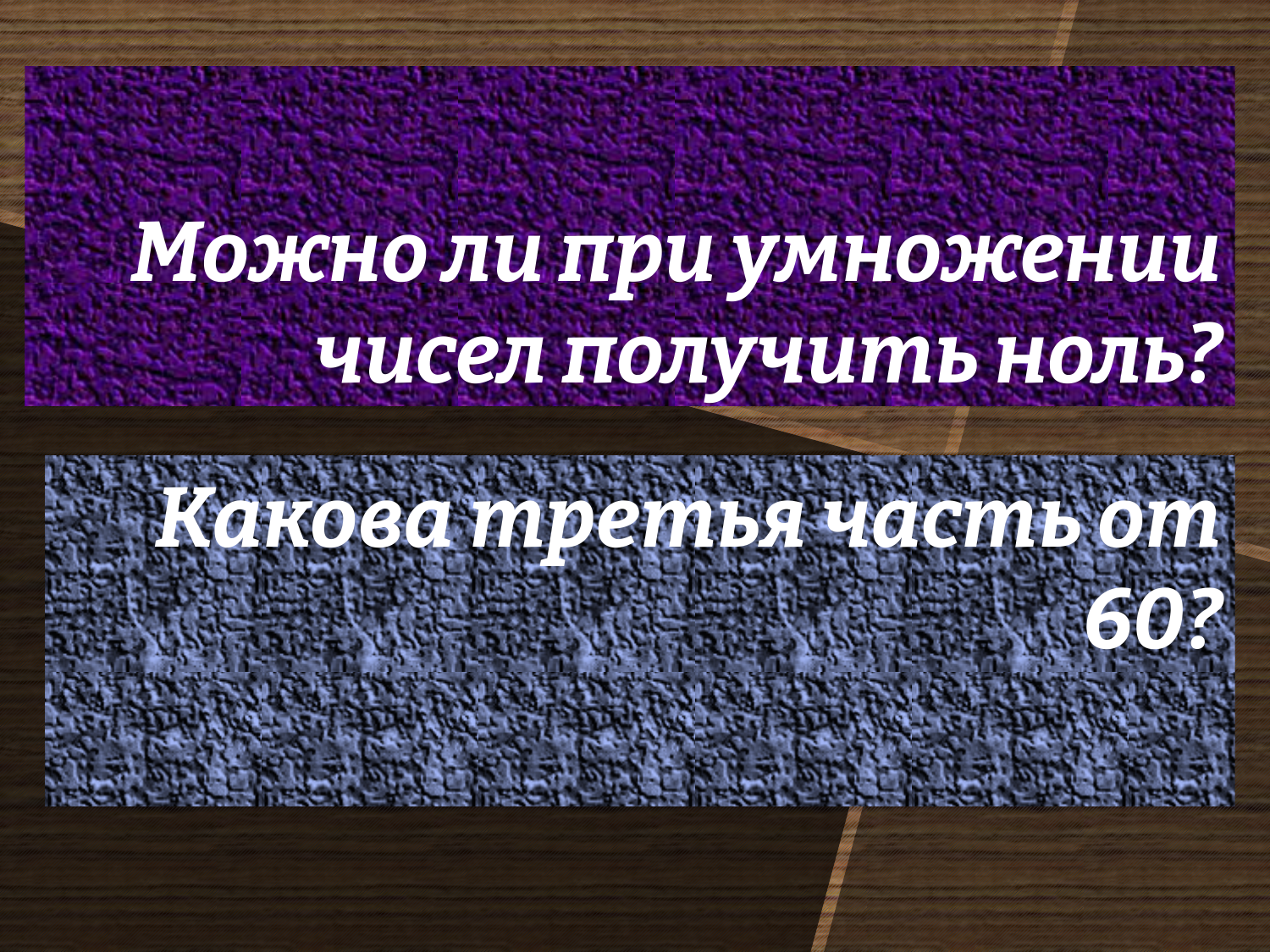

# Можно ли при умножении чисел получить ноль?
Какова третья часть от 60?